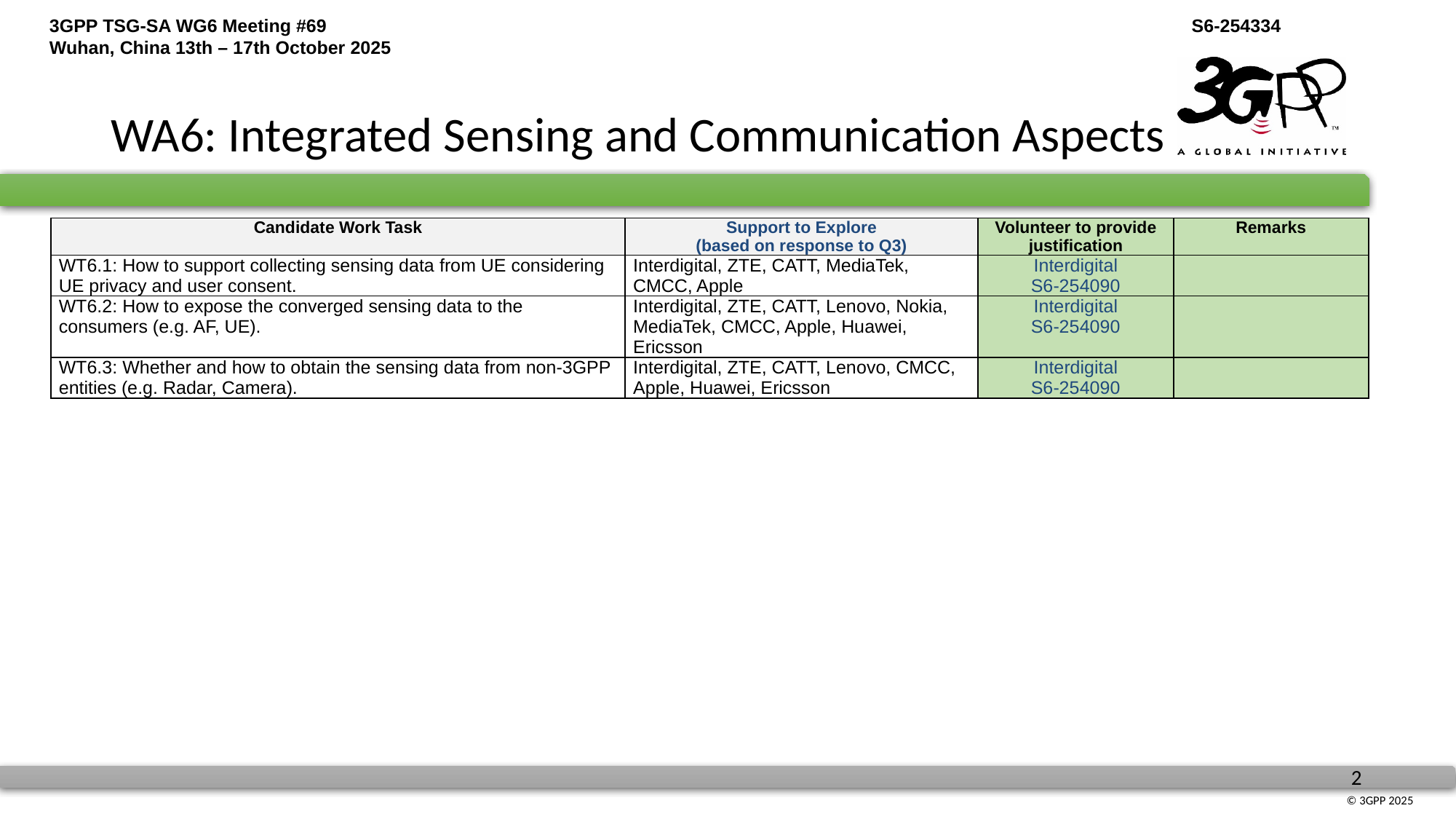

# WA6: Integrated Sensing and Communication Aspects
| Candidate Work Task | Support to Explore (based on response to Q3) | Volunteer to provide justification | Remarks |
| --- | --- | --- | --- |
| WT6.1: How to support collecting sensing data from UE considering UE privacy and user consent. | Interdigital, ZTE, CATT, MediaTek, CMCC, Apple | Interdigital S6-254090 |  |
| WT6.2: How to expose the converged sensing data to the consumers (e.g. AF, UE). | Interdigital, ZTE, CATT, Lenovo, Nokia, MediaTek, CMCC, Apple, Huawei, Ericsson | Interdigital S6-254090 |  |
| WT6.3: Whether and how to obtain the sensing data from non-3GPP entities (e.g. Radar, Camera). | Interdigital, ZTE, CATT, Lenovo, CMCC, Apple, Huawei, Ericsson | Interdigital S6-254090 |  |